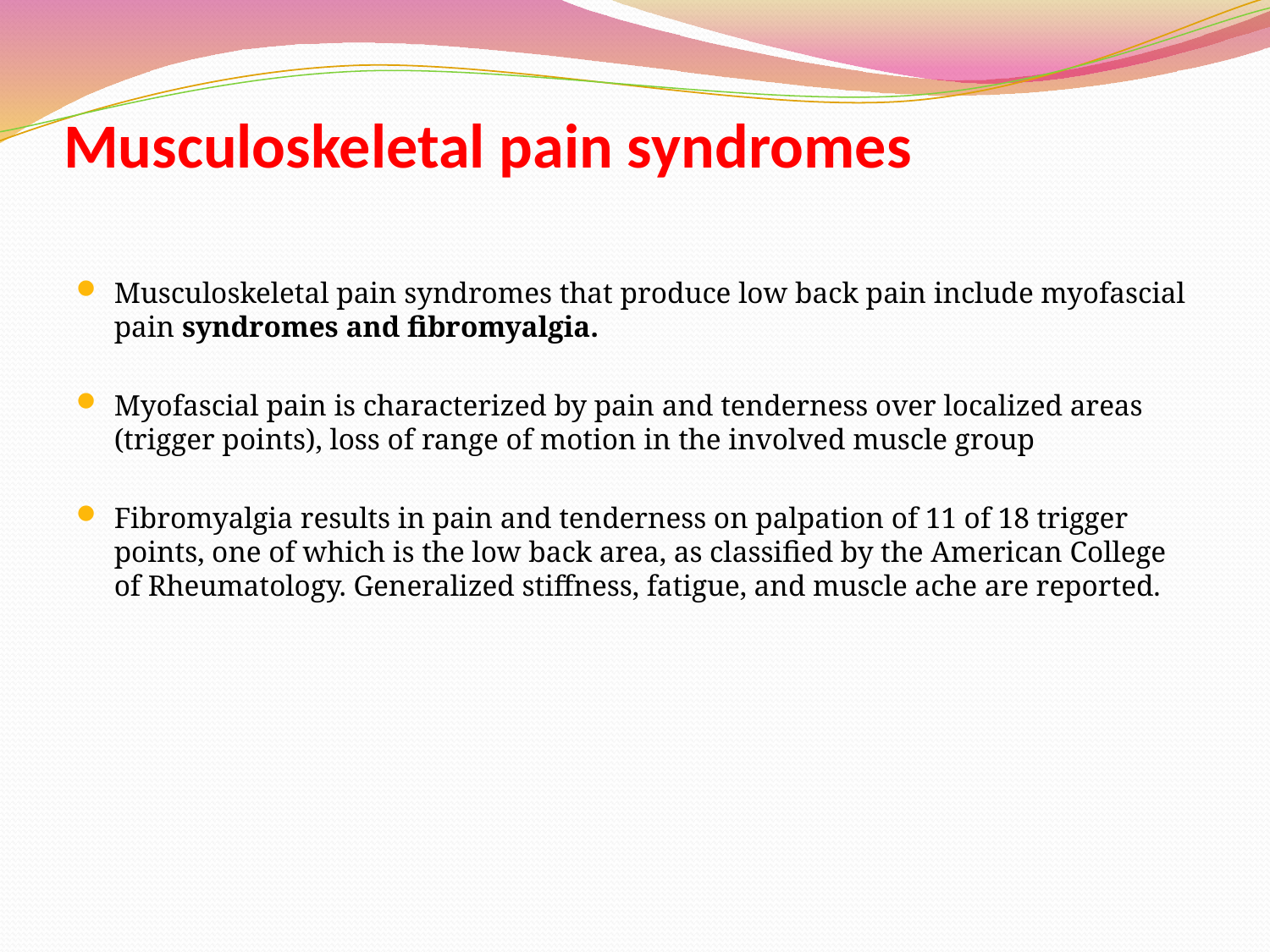

# Musculoskeletal pain syndromes
Musculoskeletal pain syndromes that produce low back pain include myofascial pain syndromes and fibromyalgia.

Myofascial pain is characterized by pain and tenderness over localized areas (trigger points), loss of range of motion in the involved muscle group

Fibromyalgia results in pain and tenderness on palpation of 11 of 18 trigger points, one of which is the low back area, as classified by the American College of Rheumatology. Generalized stiffness, fatigue, and muscle ache are reported.